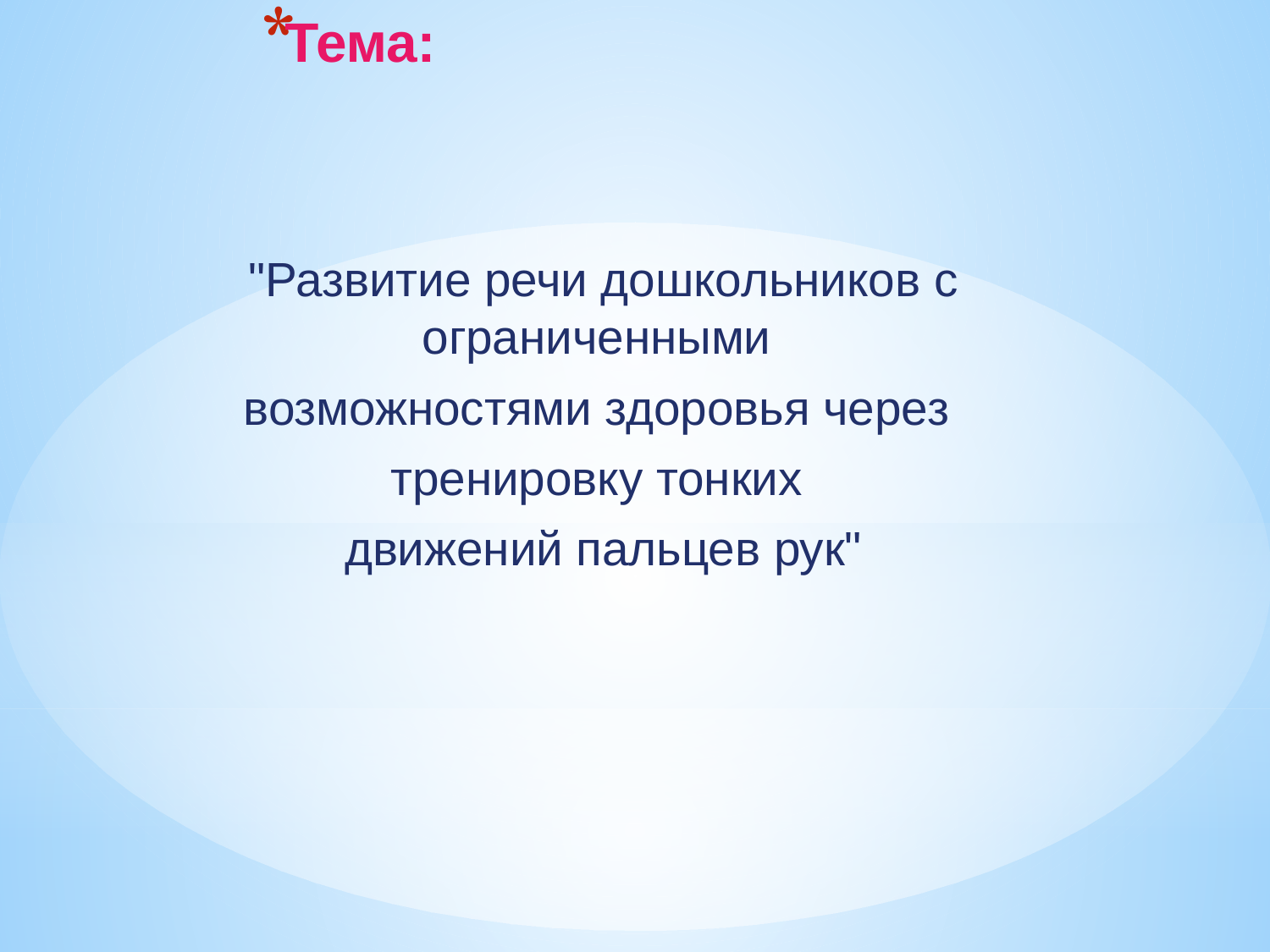

# Тема:

"Развитие речи дошкольников с ограниченными
возможностями здоровья через
тренировку тонких
движений пальцев рук"